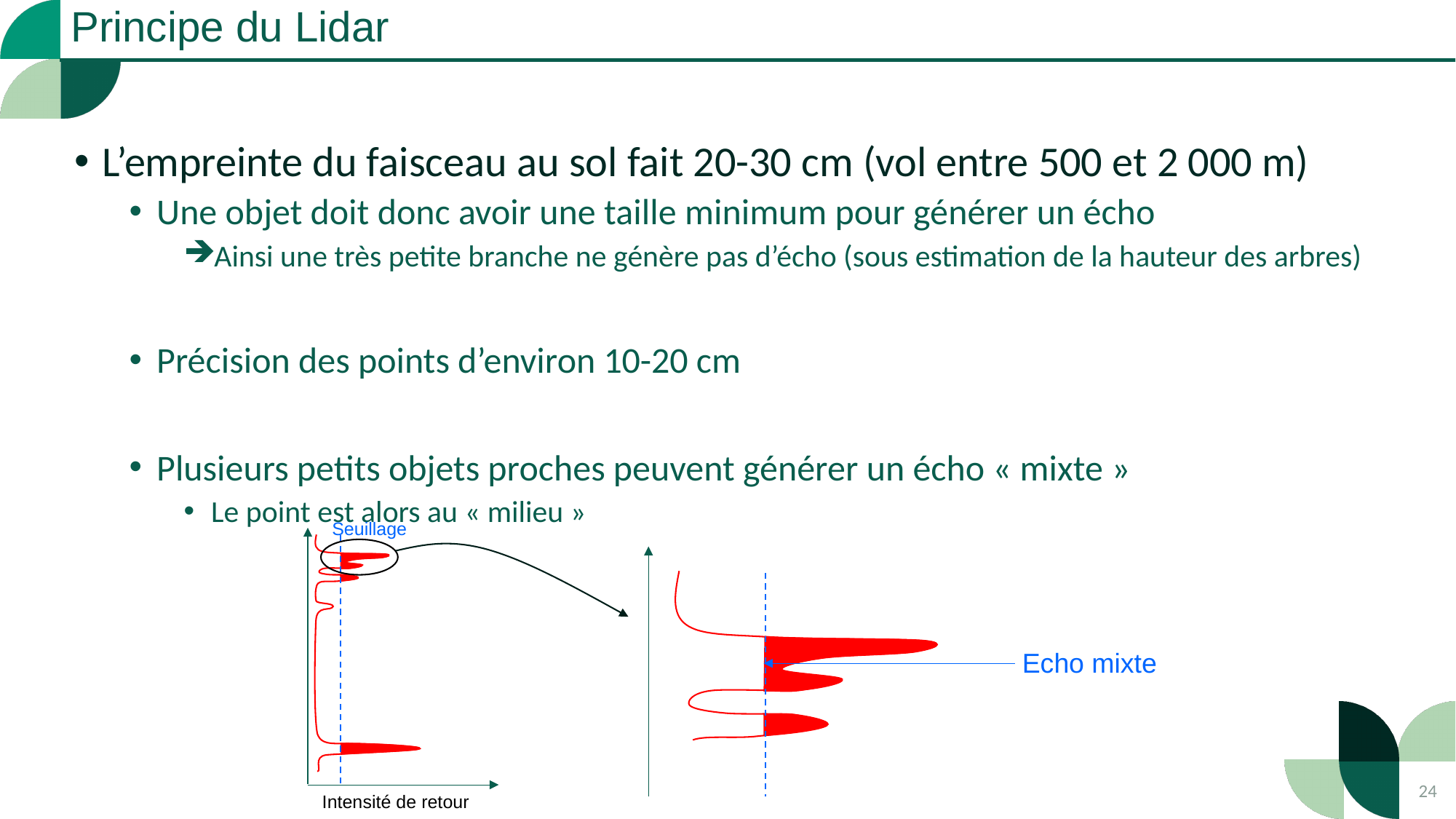

Principe du Lidar
L’empreinte du faisceau au sol fait 20-30 cm (vol entre 500 et 2 000 m)
Une objet doit donc avoir une taille minimum pour générer un écho
Ainsi une très petite branche ne génère pas d’écho (sous estimation de la hauteur des arbres)

Précision des points d’environ 10-20 cm

Plusieurs petits objets proches peuvent générer un écho « mixte »
Le point est alors au « milieu »

Seuillage

Intensité de retour

Echo mixte
24